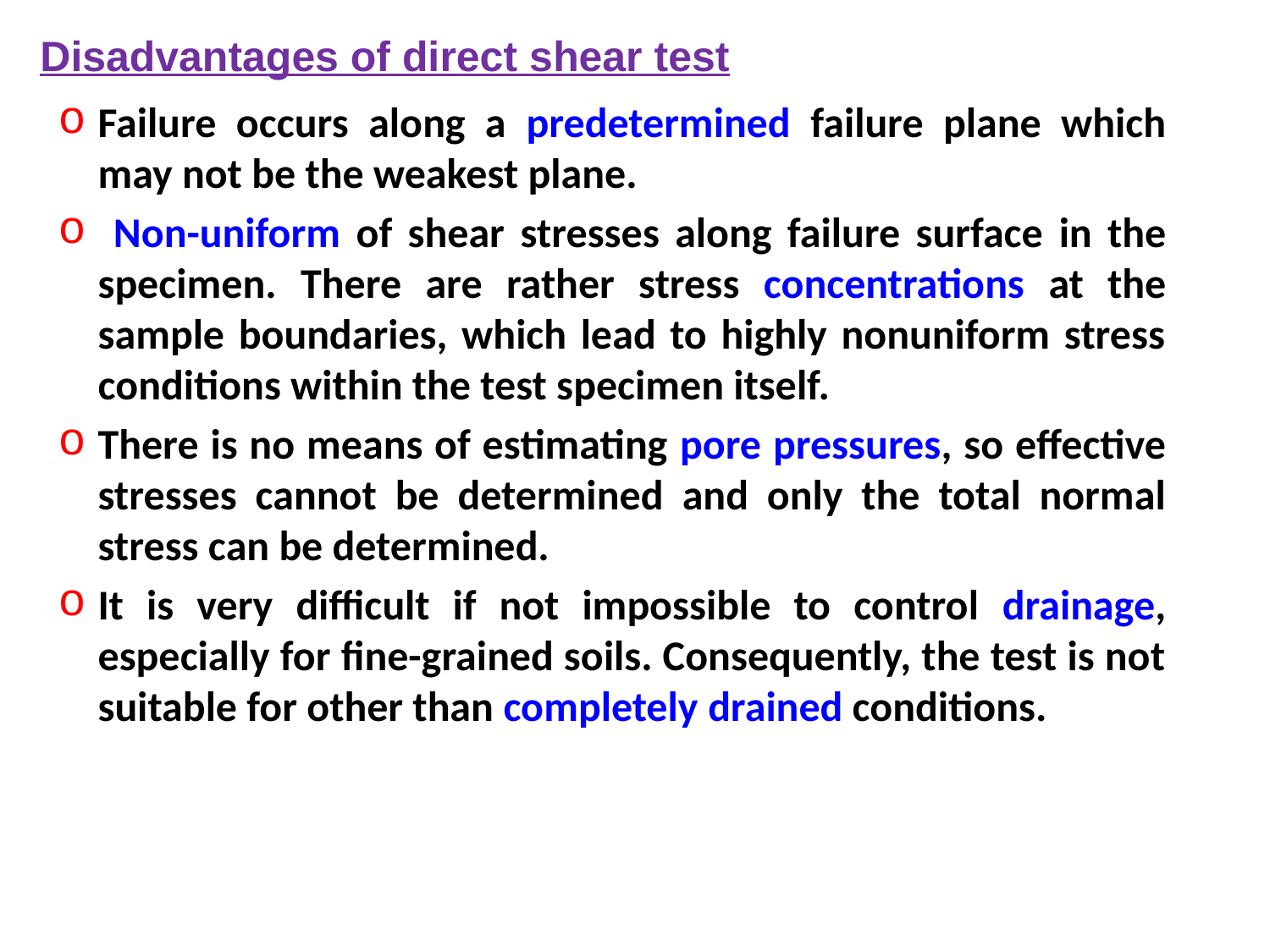

Disadvantages of direct shear test
Failure occurs along a predetermined failure plane which may not be the weakest plane.
 Non-uniform of shear stresses along failure surface in the specimen. There are rather stress concentrations at the sample boundaries, which lead to highly nonuniform stress conditions within the test specimen itself.
There is no means of estimating pore pressures, so effective stresses cannot be determined and only the total normal stress can be determined.
It is very difficult if not impossible to control drainage, especially for fine-grained soils. Consequently, the test is not suitable for other than completely drained conditions.